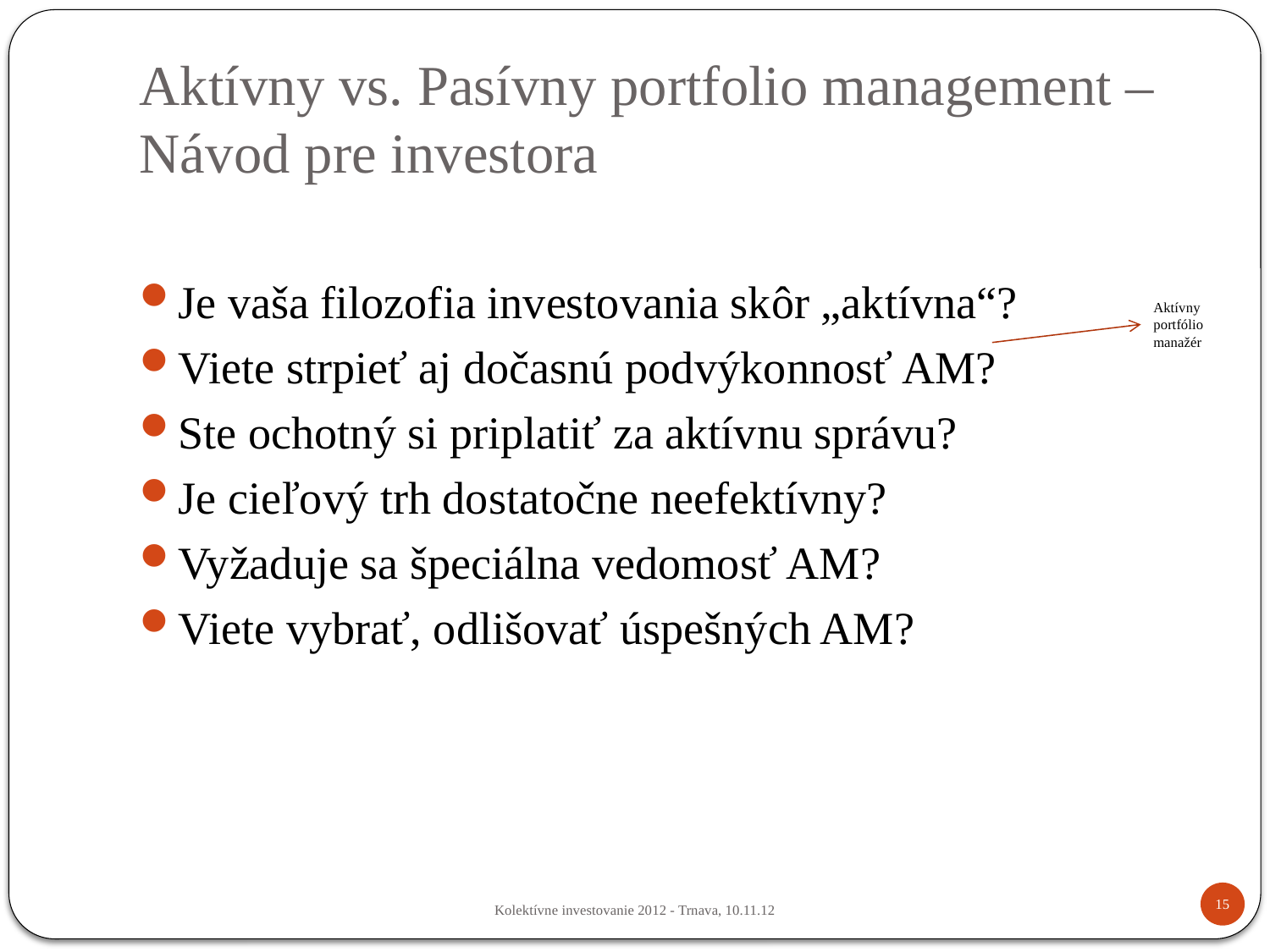

# Aktívny vs. Pasívny portfolio management – Návod pre investora

Je vaša filozofia investovania skôr „aktívna“?
Viete strpieť aj dočasnú podvýkonnosť AM?
Ste ochotný si priplatiť za aktívnu správu?
Je cieľový trh dostatočne neefektívny?
Vyžaduje sa špeciálna vedomosť AM?
Viete vybrať, odlišovať úspešných AM?
Aktívny  portfólio manažér
15
Kolektívne investovanie 2012 - Trnava, 10.11.12